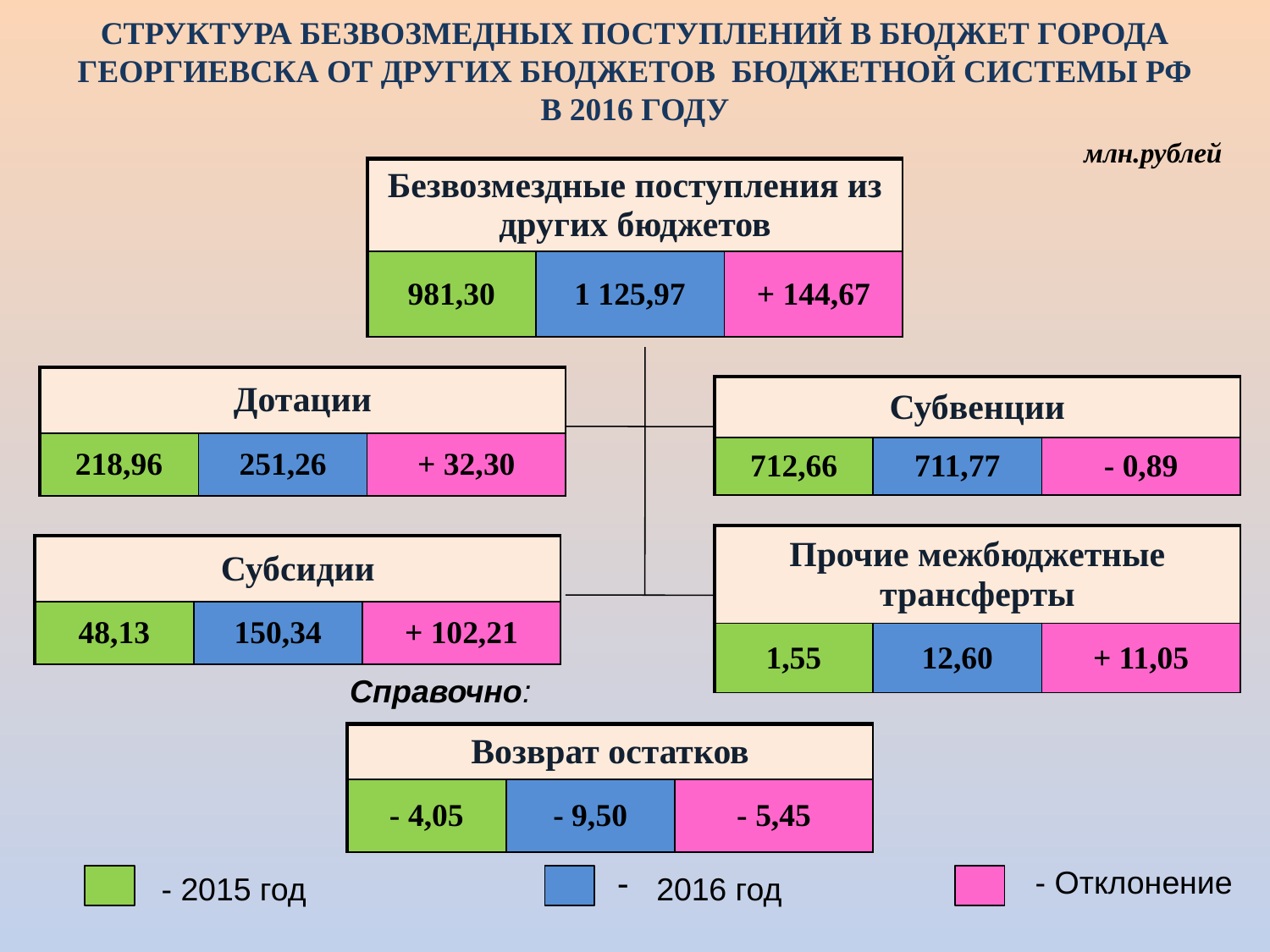

# СТРУКТУРА БЕЗВОЗМЕДНЫХ ПОСТУПЛЕНИЙ В БЮДЖЕТ ГОРОДА ГЕОРГИЕВСКА ОТ ДРУГИХ БЮДЖЕТОВ  БЮДЖЕТНОЙ СИСТЕМЫ РФ В 2016 ГОДУ
млн.рублей
| Безвозмездные поступления из других бюджетов |  |  |
| --- | --- | --- |
| 981,30 | 1 125,97 | + 144,67 |
| Дотации |  |  |
| --- | --- | --- |
| 218,96 | 251,26 | + 32,30 |
| Субвенции |  |  |
| --- | --- | --- |
| 712,66 | 711,77 | - 0,89 |
| Прочие межбюджетные трансферты |  |  |
| --- | --- | --- |
| 1,55 | 12,60 | + 11,05 |
| Субсидии |  |  |
| --- | --- | --- |
| 48,13 | 150,34 | + 102,21 |
Справочно:
| Возврат остатков |  |  |
| --- | --- | --- |
| - 4,05 | - 9,50 | - 5,45 |
- Отклонение
- 2015 год
 2016 год